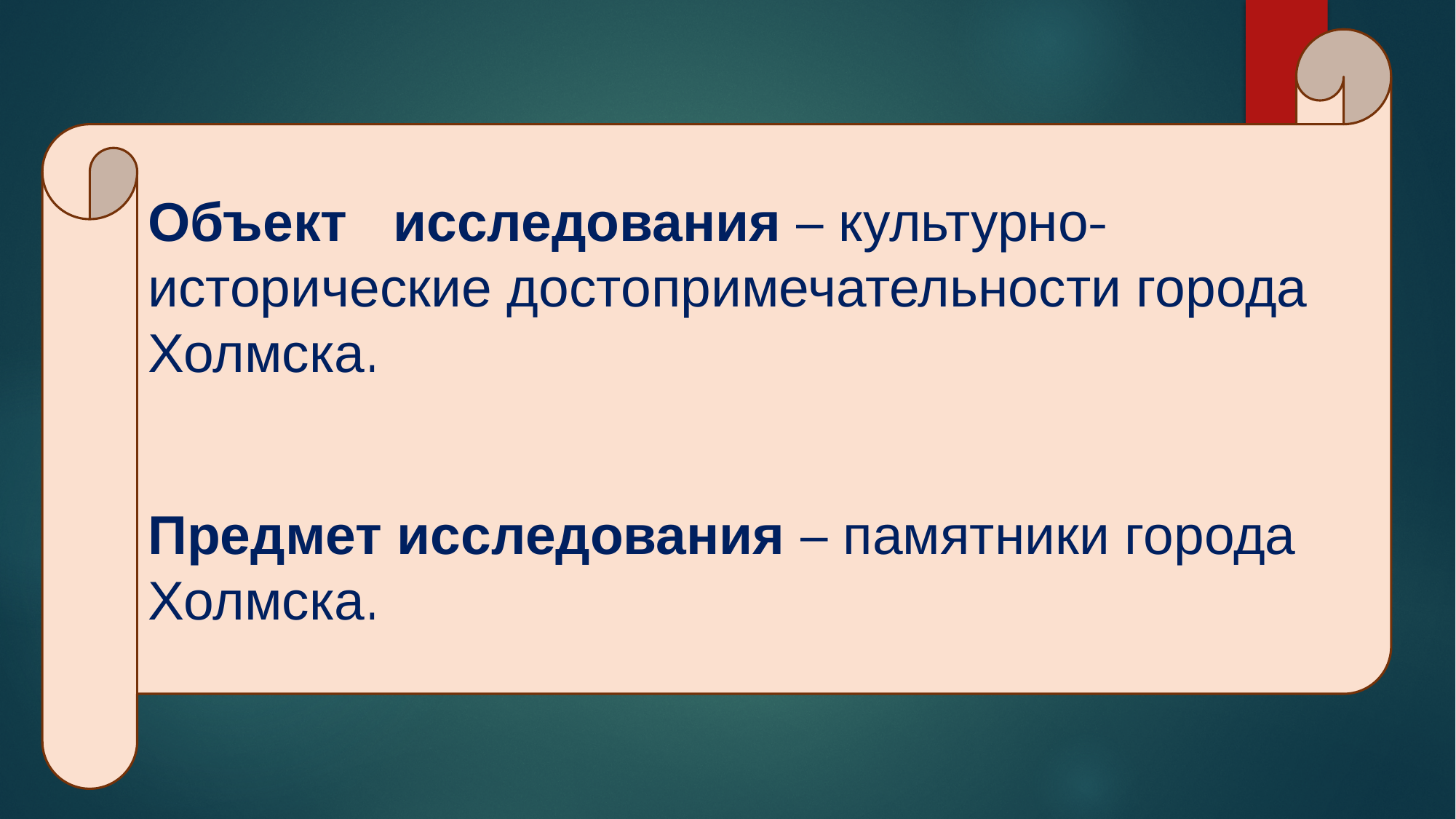

Объект   исследования – культурно-исторические достопримечательности города Холмска.

Предмет исследования – памятники города Холмска.
#